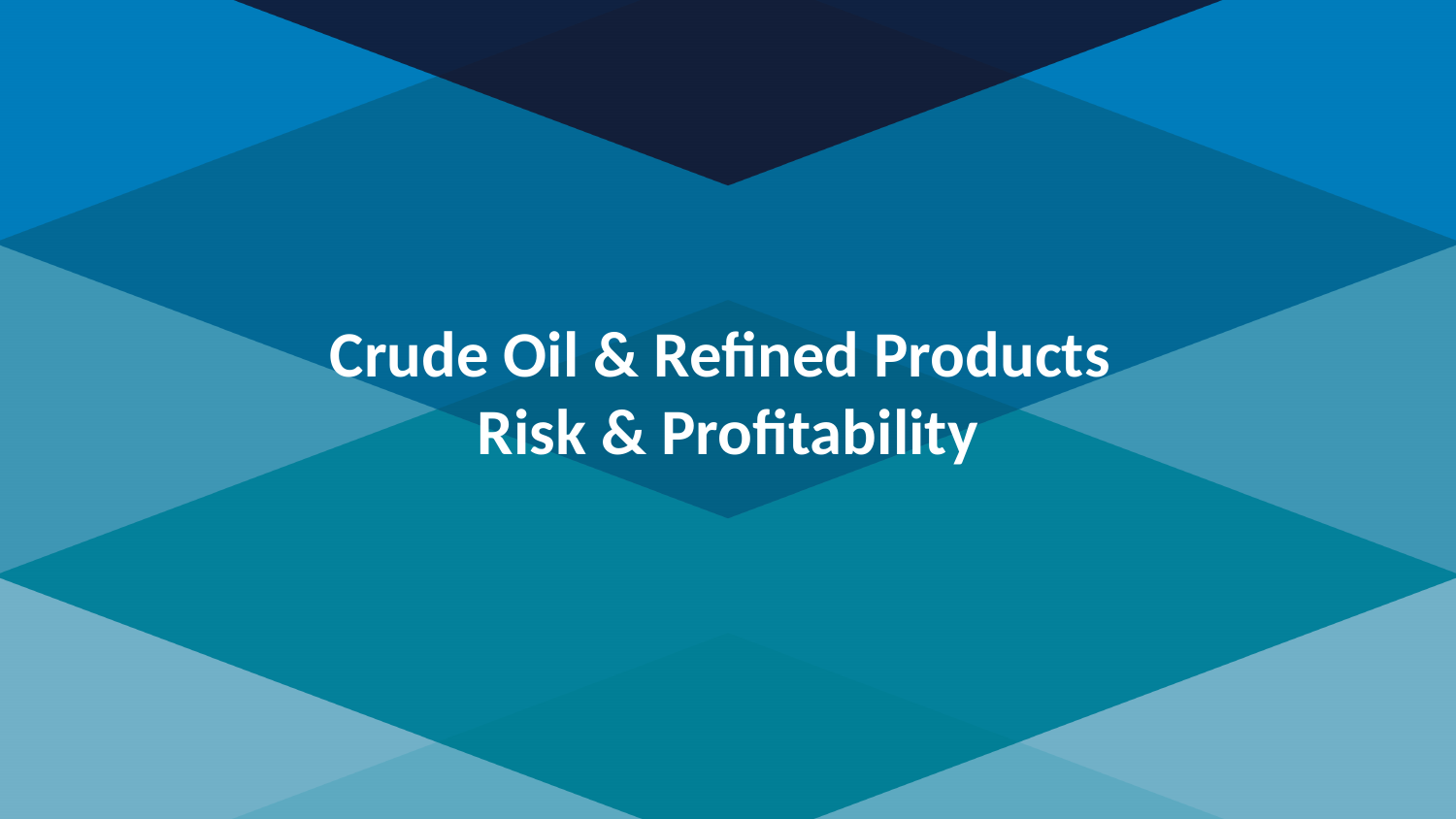

# Crude Oil & Refined Products Risk & Profitability